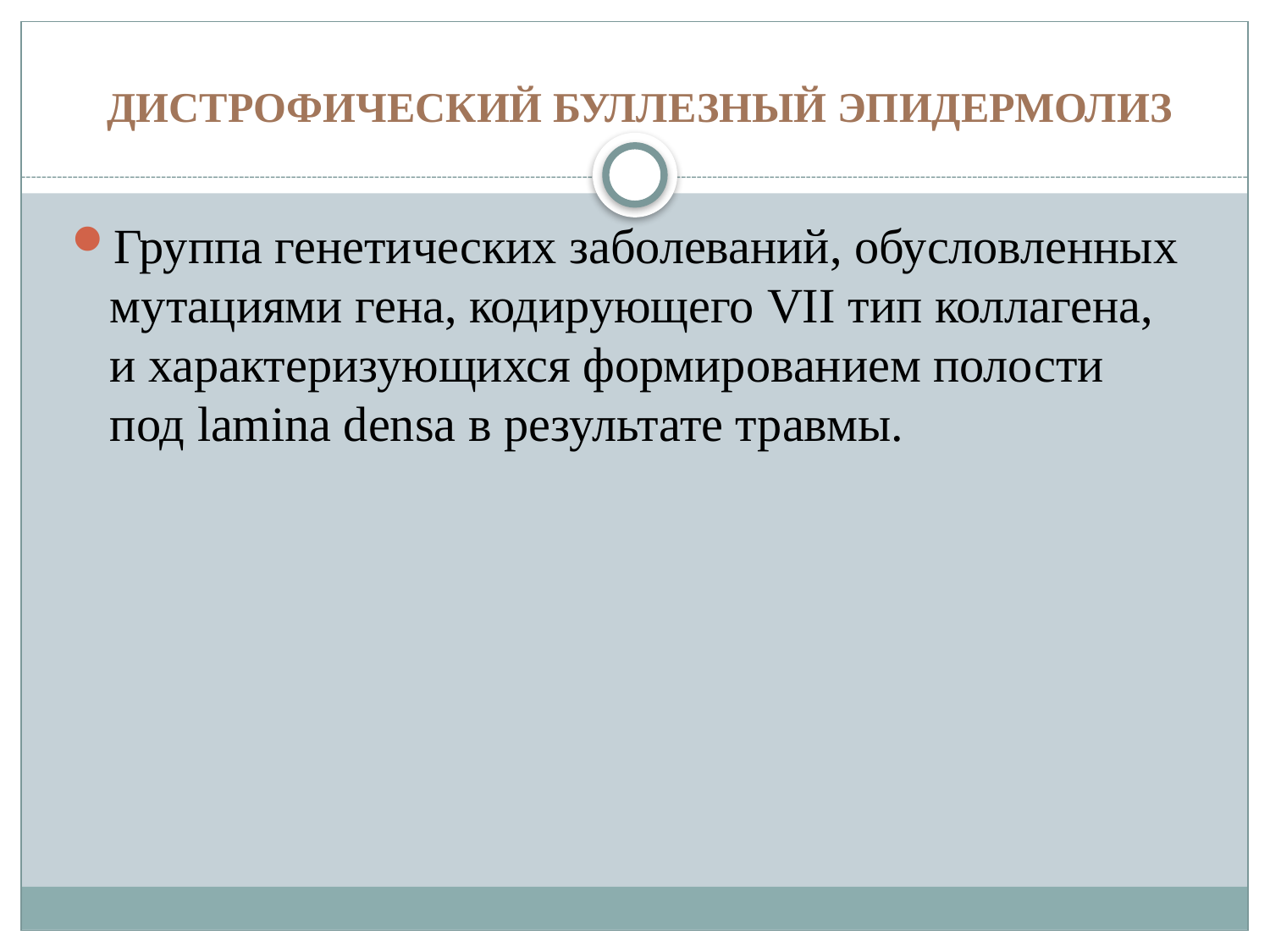

# ДИСТРОФИЧЕСКИЙ БУЛЛЕЗНЫЙ ЭПИДЕРМОЛИЗ
Группа генетических заболеваний, обусловленных мутациями гена, кодирующего VII тип коллагена, и характеризующихся формированием полости под lamina densa в результате травмы.